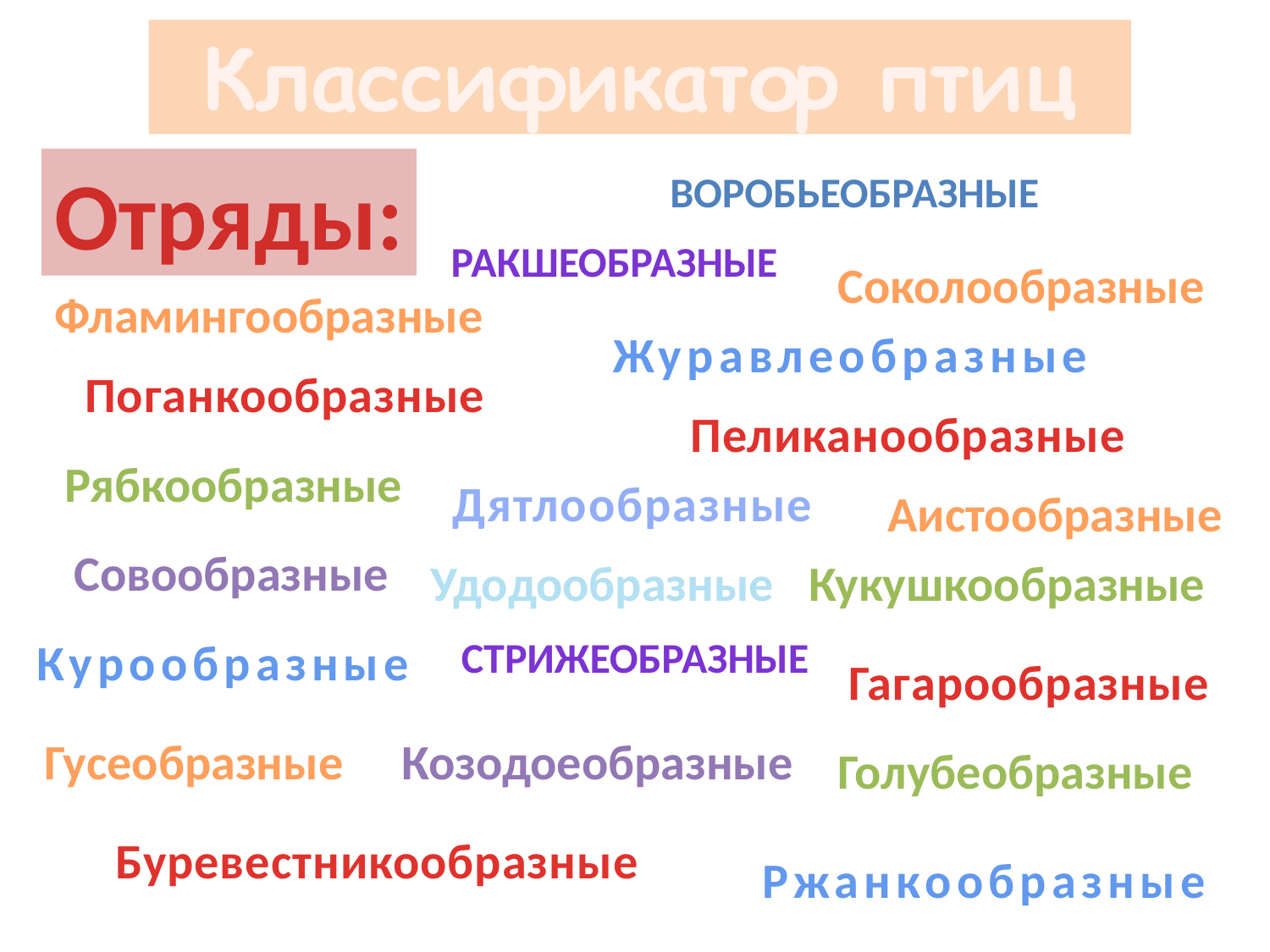

Классификатор птиц
Отряды:
Воробьеобразные
Ракшеобразные
Соколообразные
Фламингообразные
Журавлеобразные
Поганкообразные
Пеликанообразные
Рябкообразные
Дятлообразные
Аистообразные
Совообразные
Удодообразные
Кукушкообразные
Курообразные
Стрижеобразные
Гагарообразные
Гусеобразные
Козодоеобразные
Голубеобразные
Буревестникообразные
Ржанкообразные